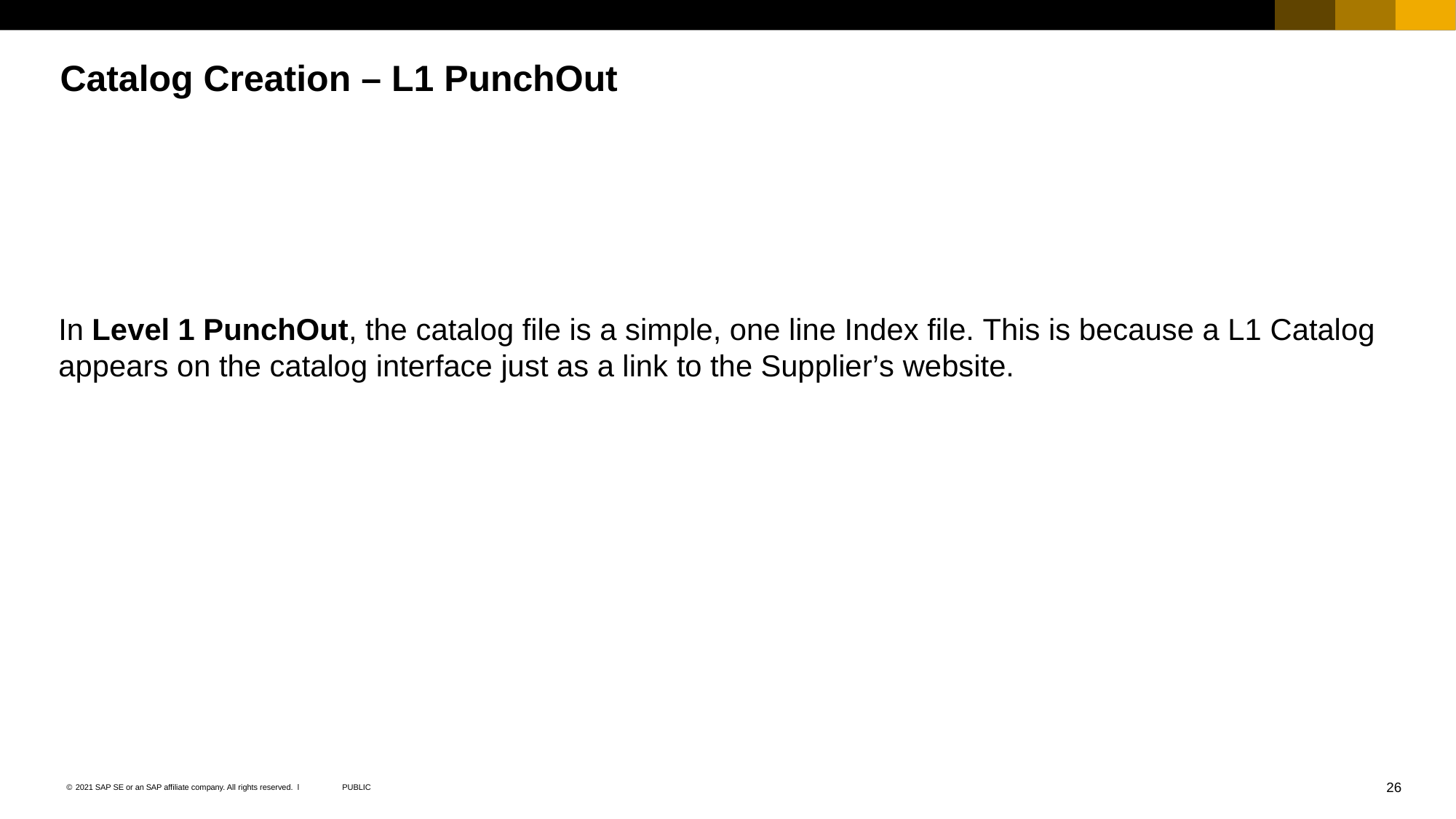

Catalog Creation –L1 PunchOut
In Level 1 PunchOut, the catalog file is a simple, one line Index file. This is because a L1 Catalog
appears on the catalog interface just as a link to the Supplier’s website.
©2021 SAP SE or an SAP affiliate company. All rights reserved.  ǀ	PUBLIC	26